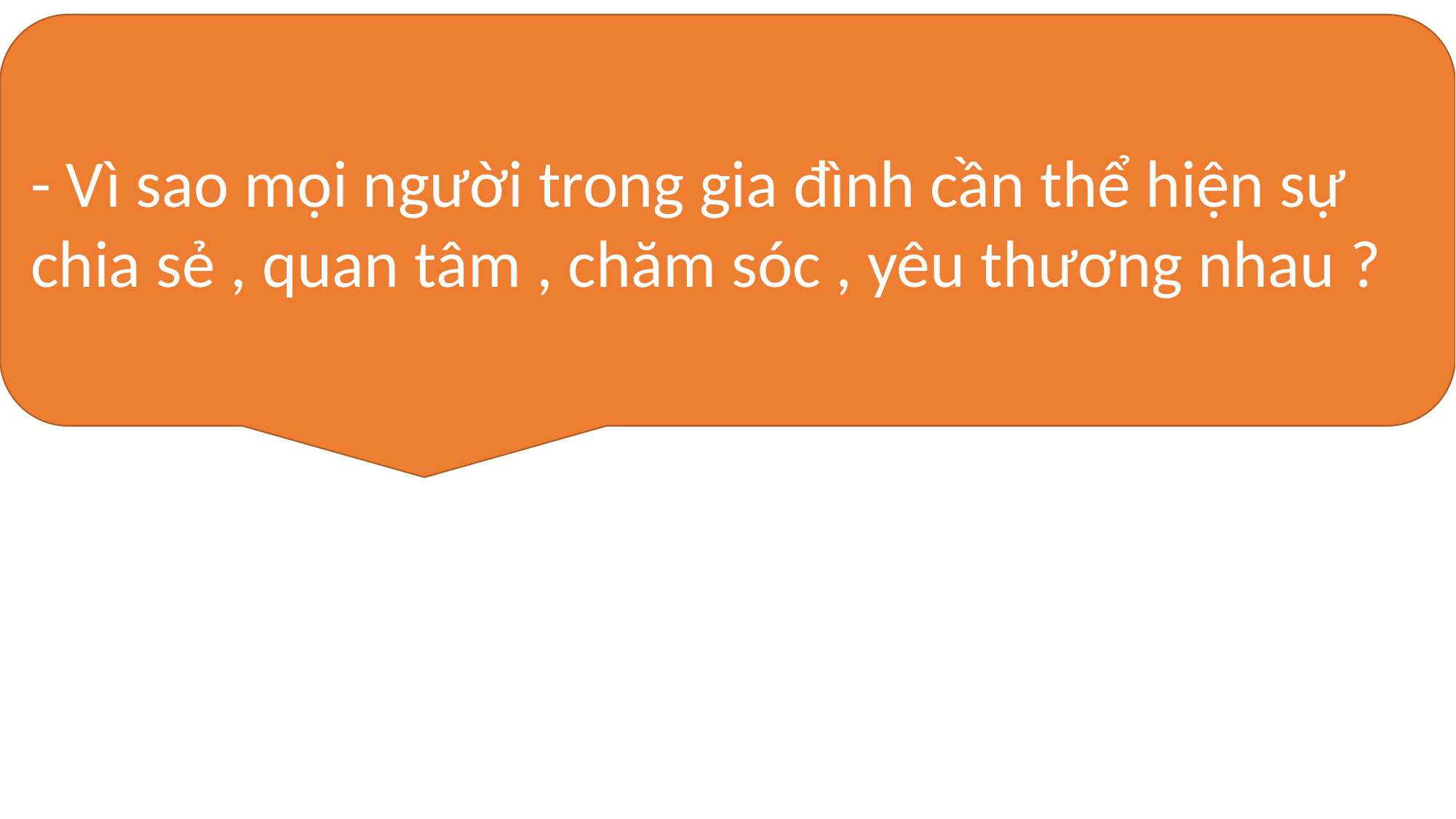

- Vì sao mọi người trong gia đình cần thể hiện sự chia sẻ , quan tâm , chăm sóc , yêu thương nhau ?
#